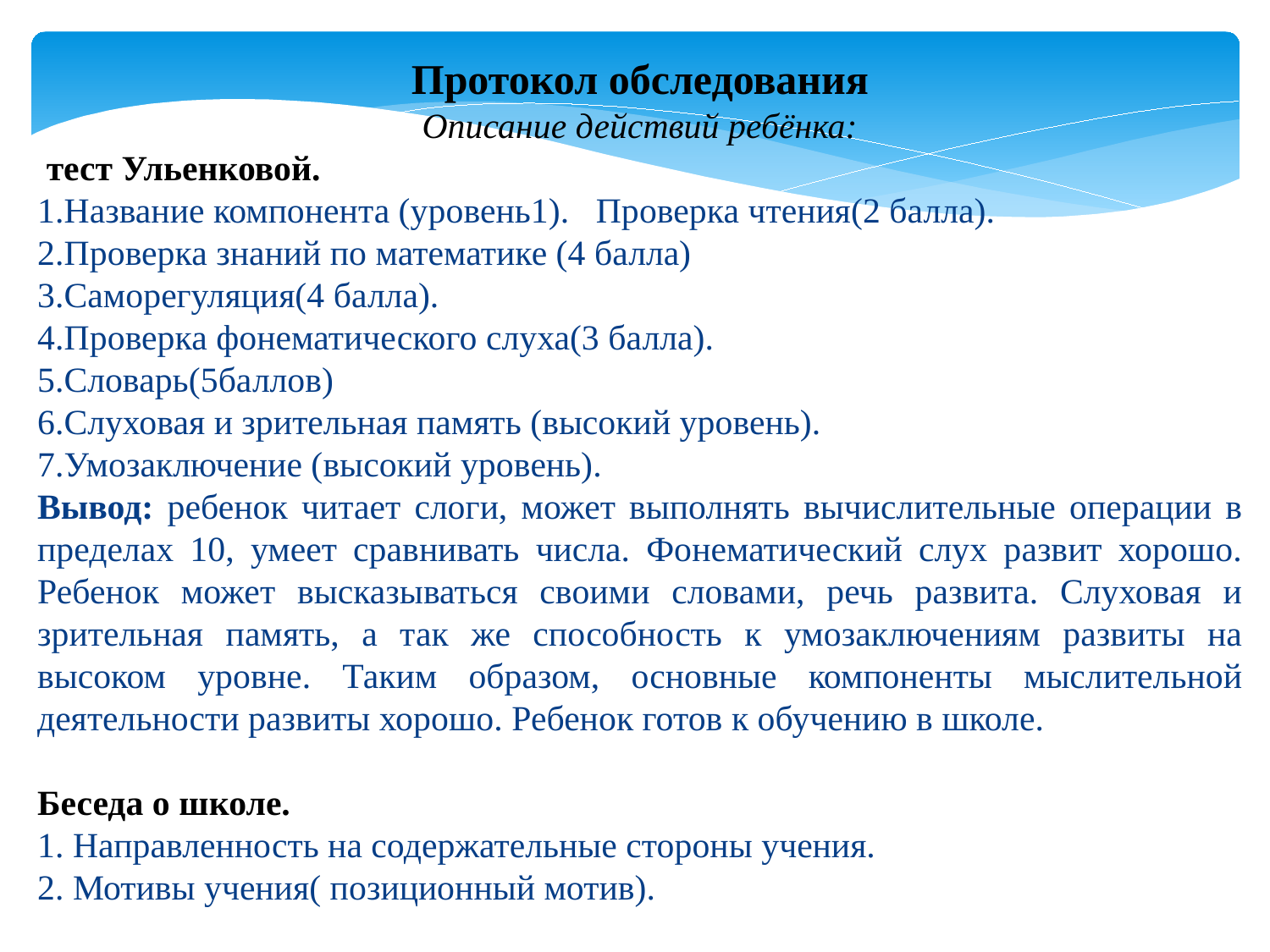

Протокол обследования
Описание действий ребёнка:
 тест Ульенковой.
1.Название компонента (уровень1).   Проверка чтения(2 балла).
2.Проверка знаний по математике (4 балла)
3.Саморегуляция(4 балла).
4.Проверка фонематического слуха(3 балла).
5.Словарь(5баллов)
6.Слуховая и зрительная память (высокий уровень).
7.Умозаключение (высокий уровень).
Вывод: ребенок читает слоги, может выполнять вычислительные операции в пределах 10, умеет сравнивать числа. Фонематический слух развит хорошо. Ребенок может высказываться своими словами, речь развита. Слуховая и зрительная память, а так же способность к умозаключениям развиты на высоком уровне. Таким образом, основные компоненты мыслительной деятельности развиты хорошо. Ребенок готов к обучению в школе.

Беседа о школе.
1. Направленность на содержательные стороны учения.
2. Мотивы учения( позиционный мотив).